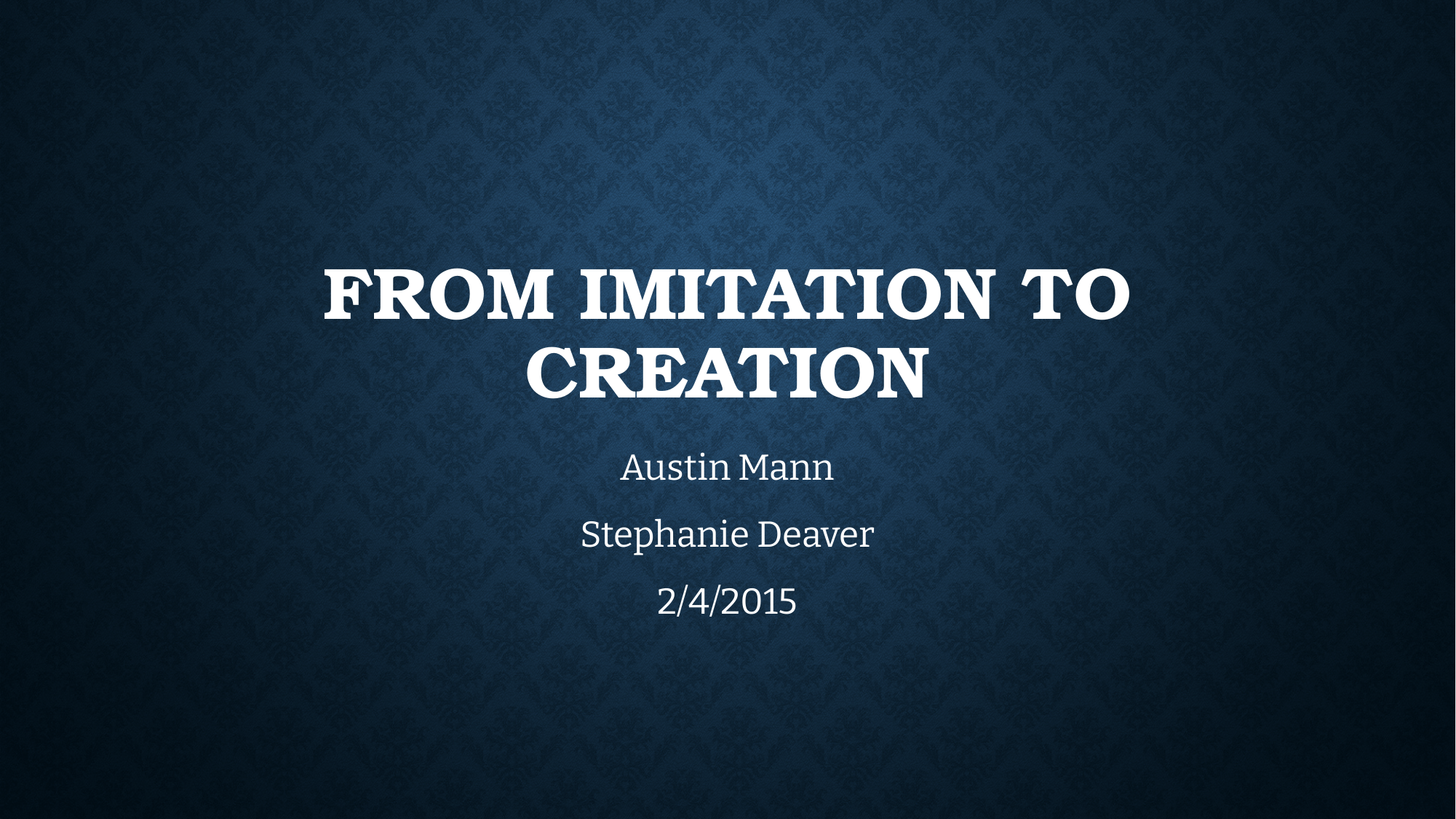

# From Imitation to Creation
Austin Mann
Stephanie Deaver
2/4/2015